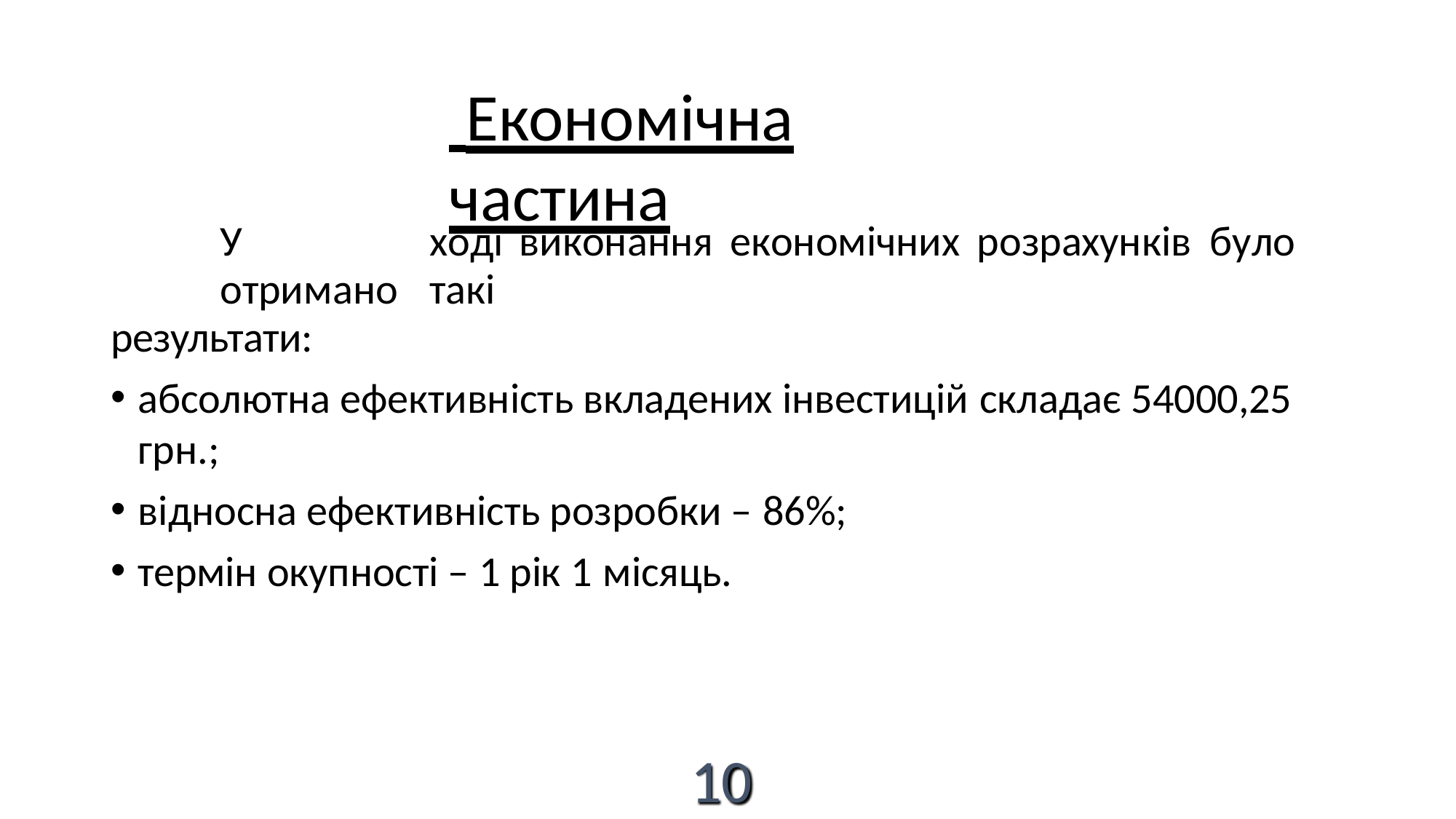

# Економічна частина
У	ході	виконання	економічних	розрахунків	було	отримано	такі
результати:
абсолютна ефективність вкладених інвестицій складає 54000,25	грн.;
відносна ефективність розробки – 86%;
термін окупності – 1 рік 1 місяць.

10